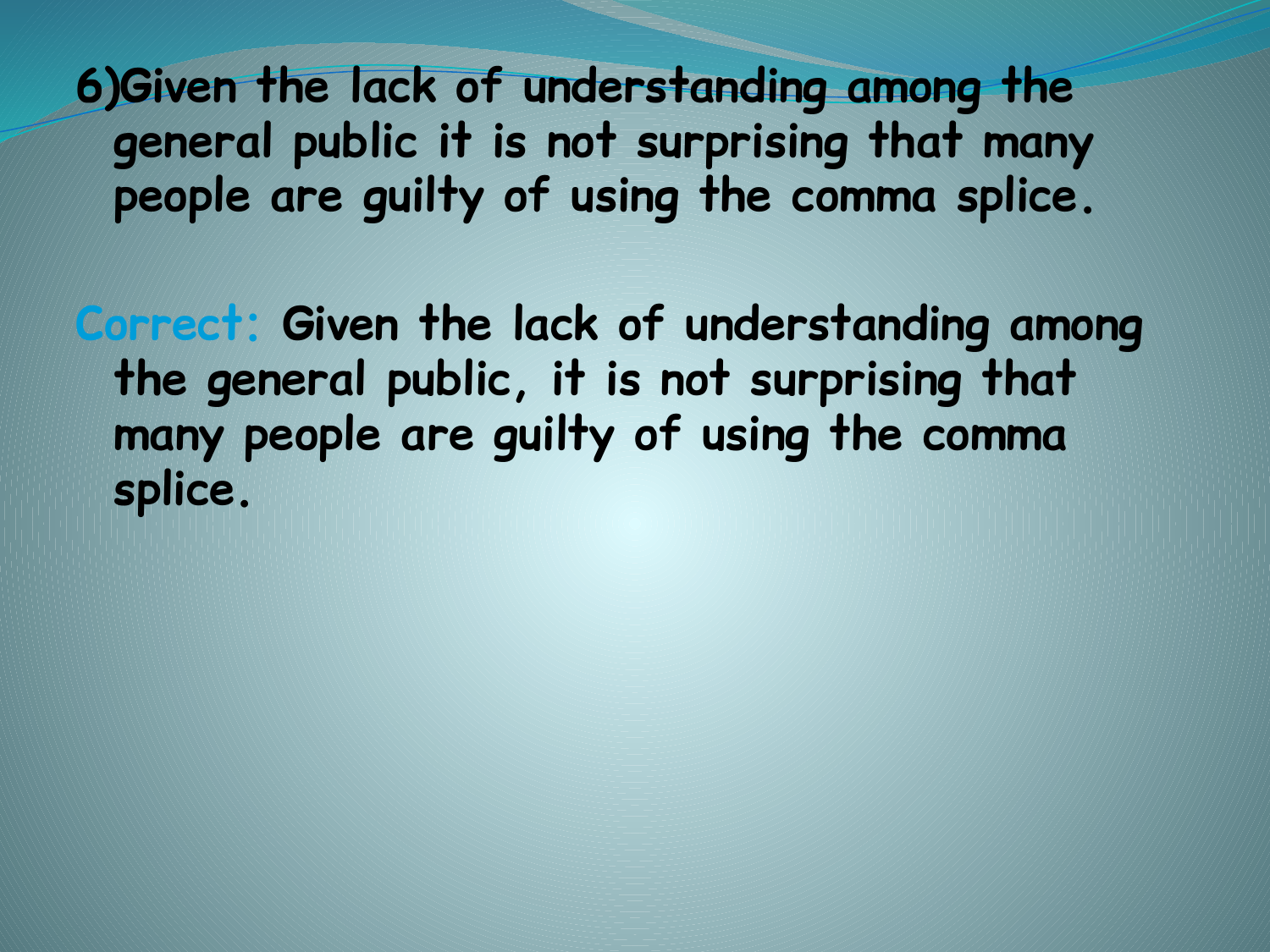

6)Given the lack of understanding among the general public it is not surprising that many people are guilty of using the comma splice.

Correct: Given the lack of understanding among the general public, it is not surprising that many people are guilty of using the comma splice.